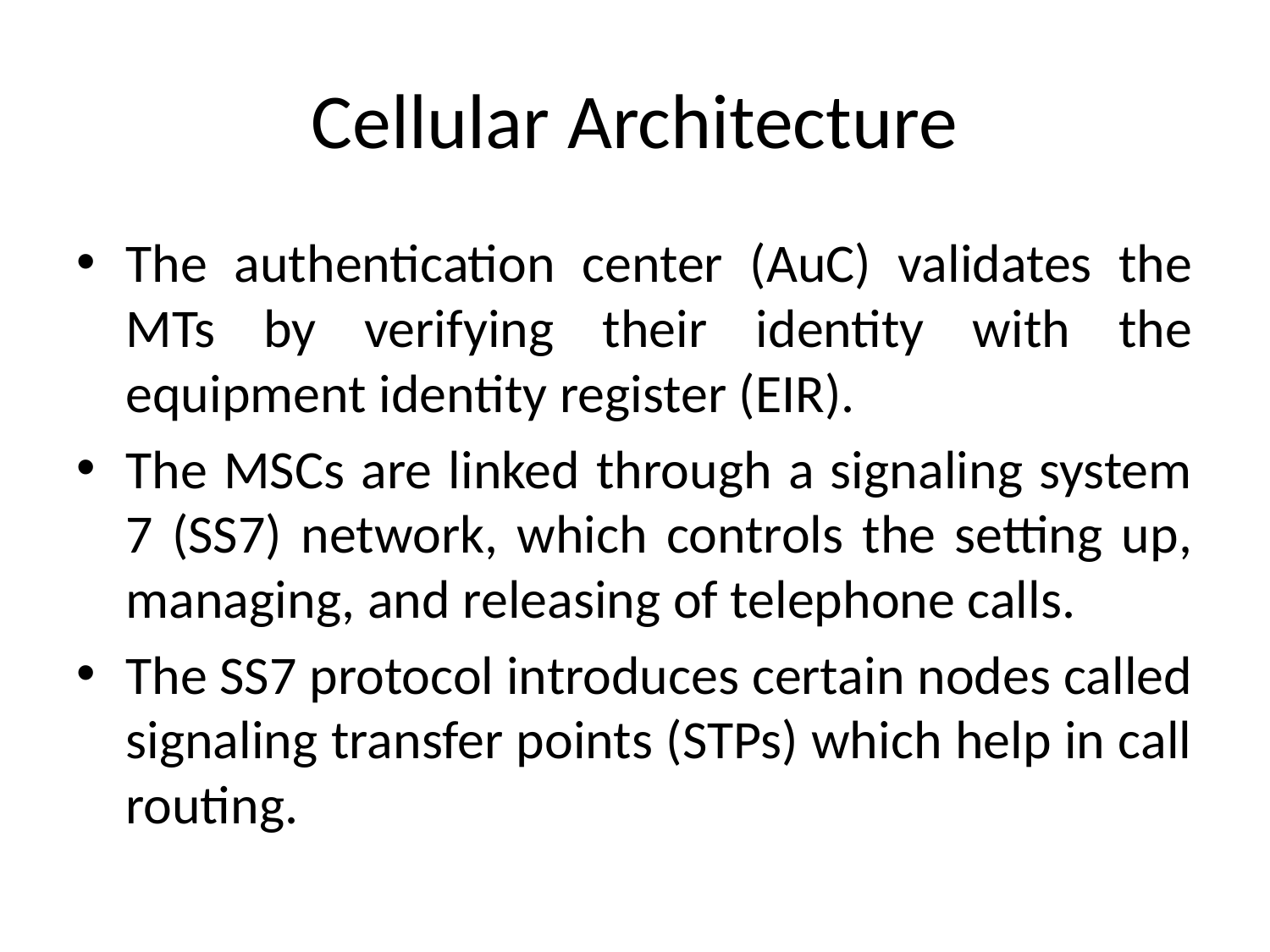

# Cellular Architecture
The authentication center (AuC) validates the MTs by verifying their identity with the equipment identity register (EIR).
The MSCs are linked through a signaling system 7 (SS7) network, which controls the setting up, managing, and releasing of telephone calls.
The SS7 protocol introduces certain nodes called signaling transfer points (STPs) which help in call routing.